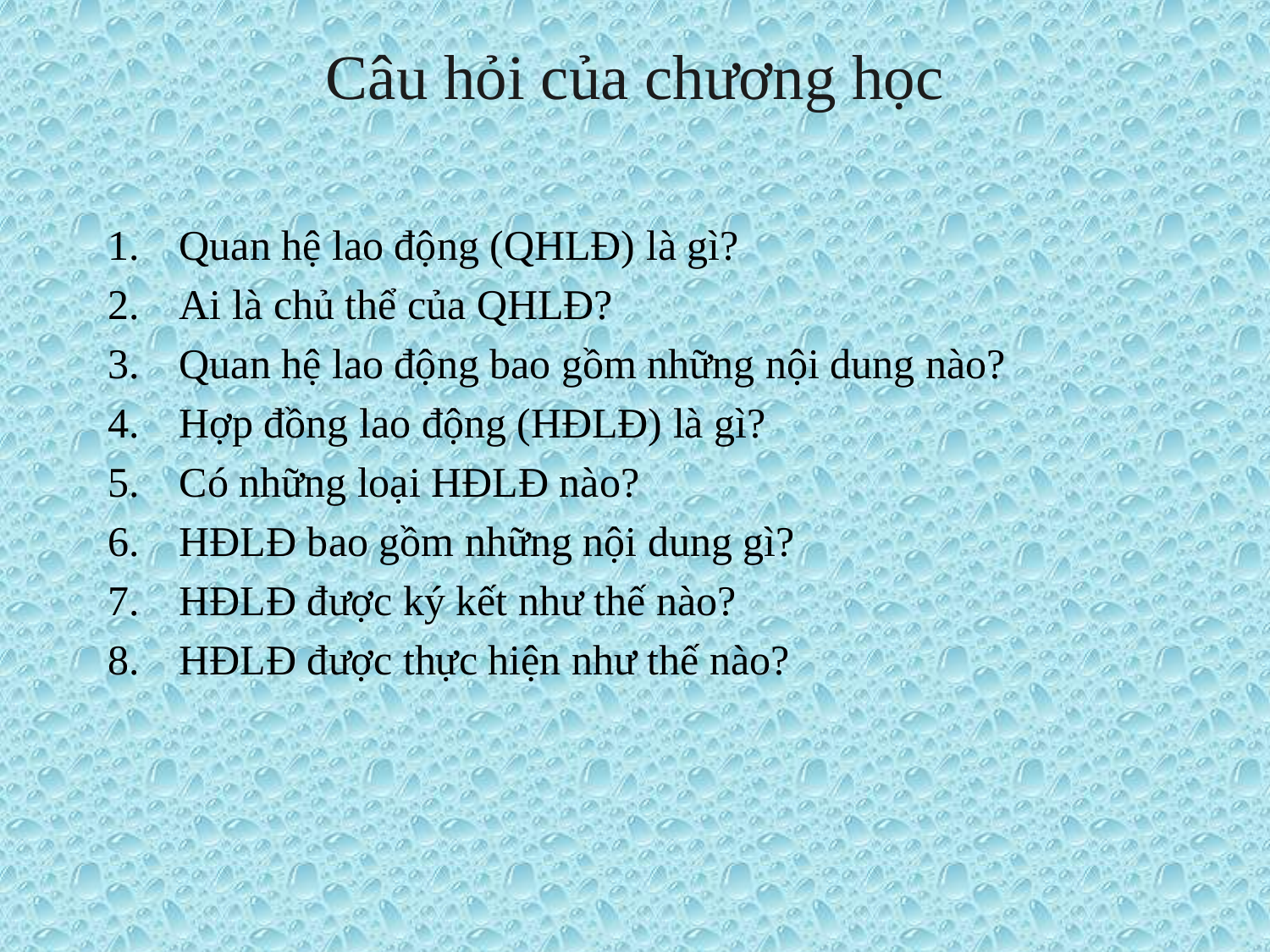

# Câu hỏi của chương học
Quan hệ lao động (QHLĐ) là gì?
Ai là chủ thể của QHLĐ?
Quan hệ lao động bao gồm những nội dung nào?
Hợp đồng lao động (HĐLĐ) là gì?
Có những loại HĐLĐ nào?
HĐLĐ bao gồm những nội dung gì?
HĐLĐ được ký kết như thế nào?
HĐLĐ được thực hiện như thế nào?